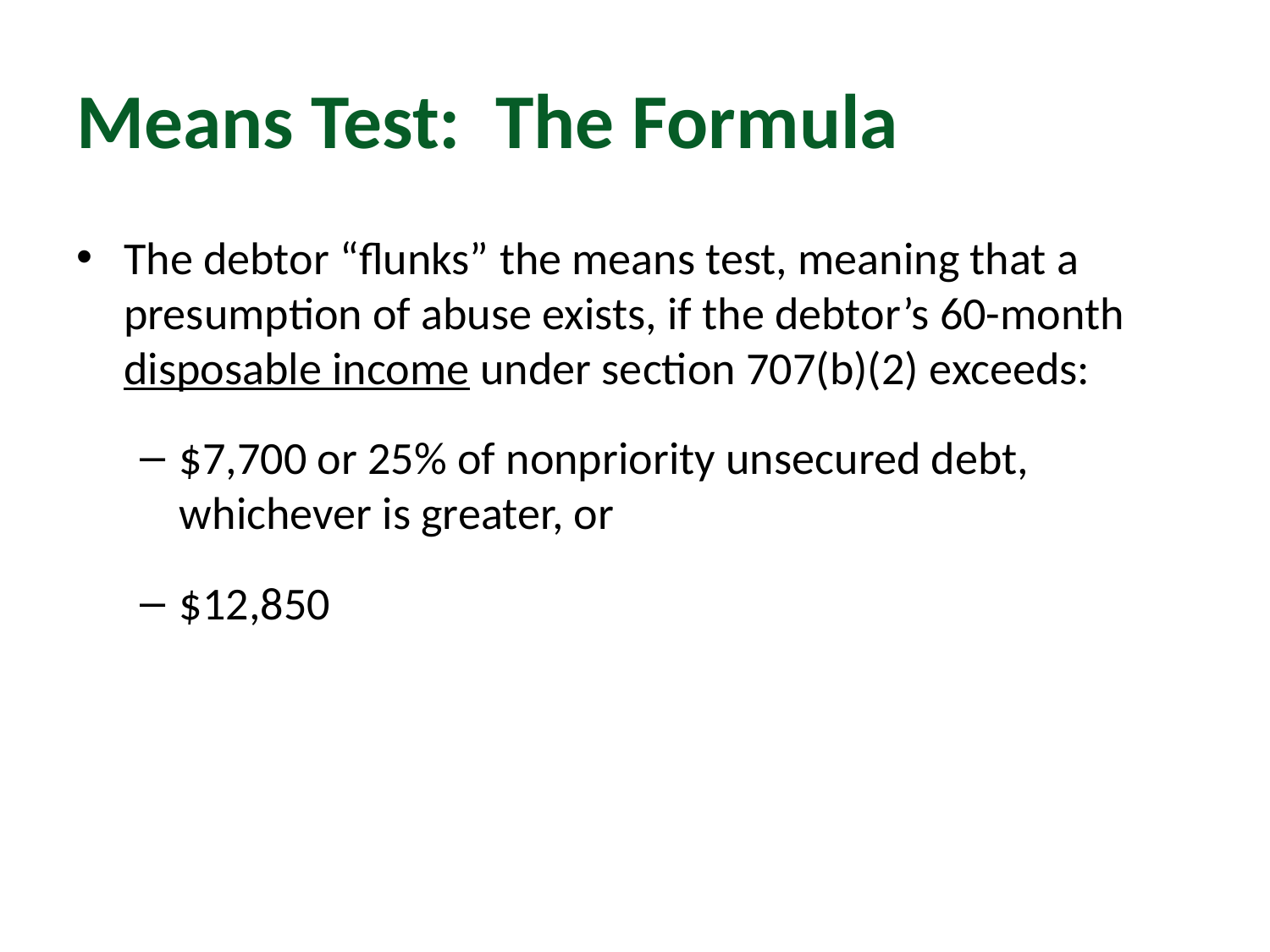

# Means Test:  The Formula
The debtor “flunks” the means test, meaning that a presumption of abuse exists, if the debtor’s 60-month disposable income under section 707(b)(2) exceeds:
$7,700 or 25% of nonpriority unsecured debt, whichever is greater, or
$12,850